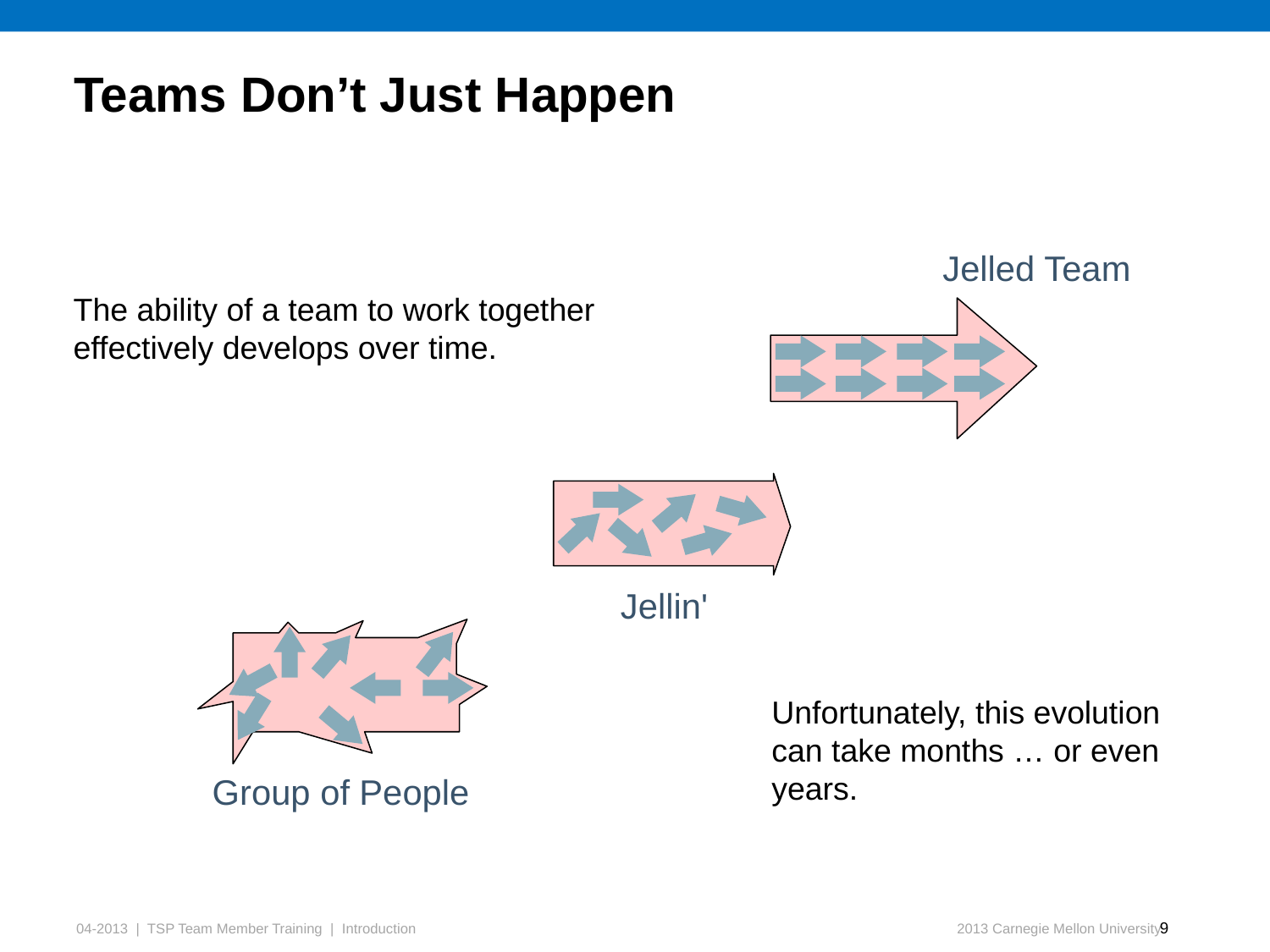

# Teams Don’t Just Happen
Jelled Team

The ability of a team to work together effectively develops over time.

Jellin'

Group of People
Unfortunately, this evolution can take months … or even years.